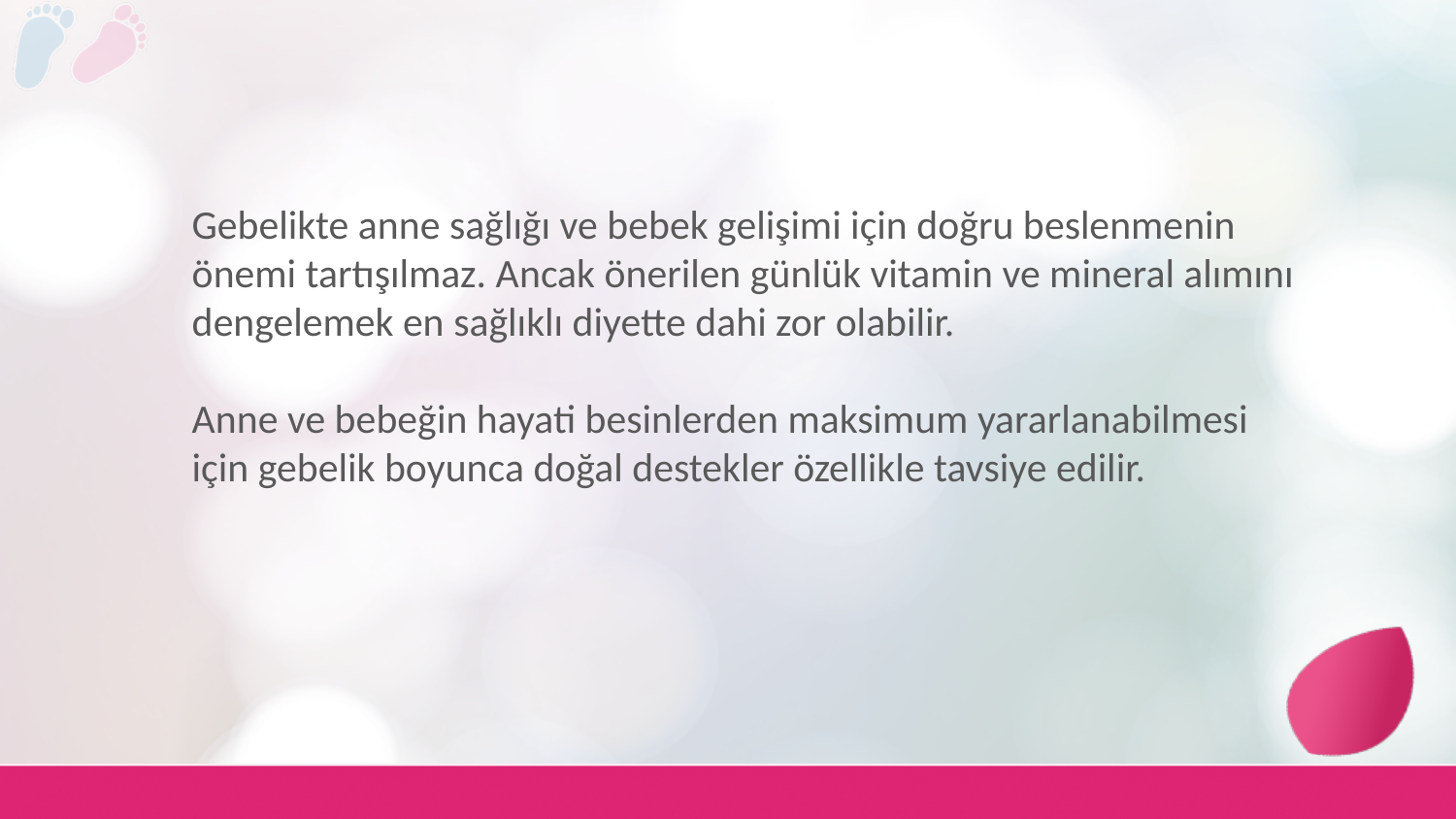

Gebelikte anne sağlığı ve bebek gelişimi için doğru beslenmenin önemi tartışılmaz. Ancak önerilen günlük vitamin ve mineral alımını dengelemek en sağlıklı diyette dahi zor olabilir.

Anne ve bebeğin hayati besinlerden maksimum yararlanabilmesi için gebelik boyunca doğal destekler özellikle tavsiye edilir.